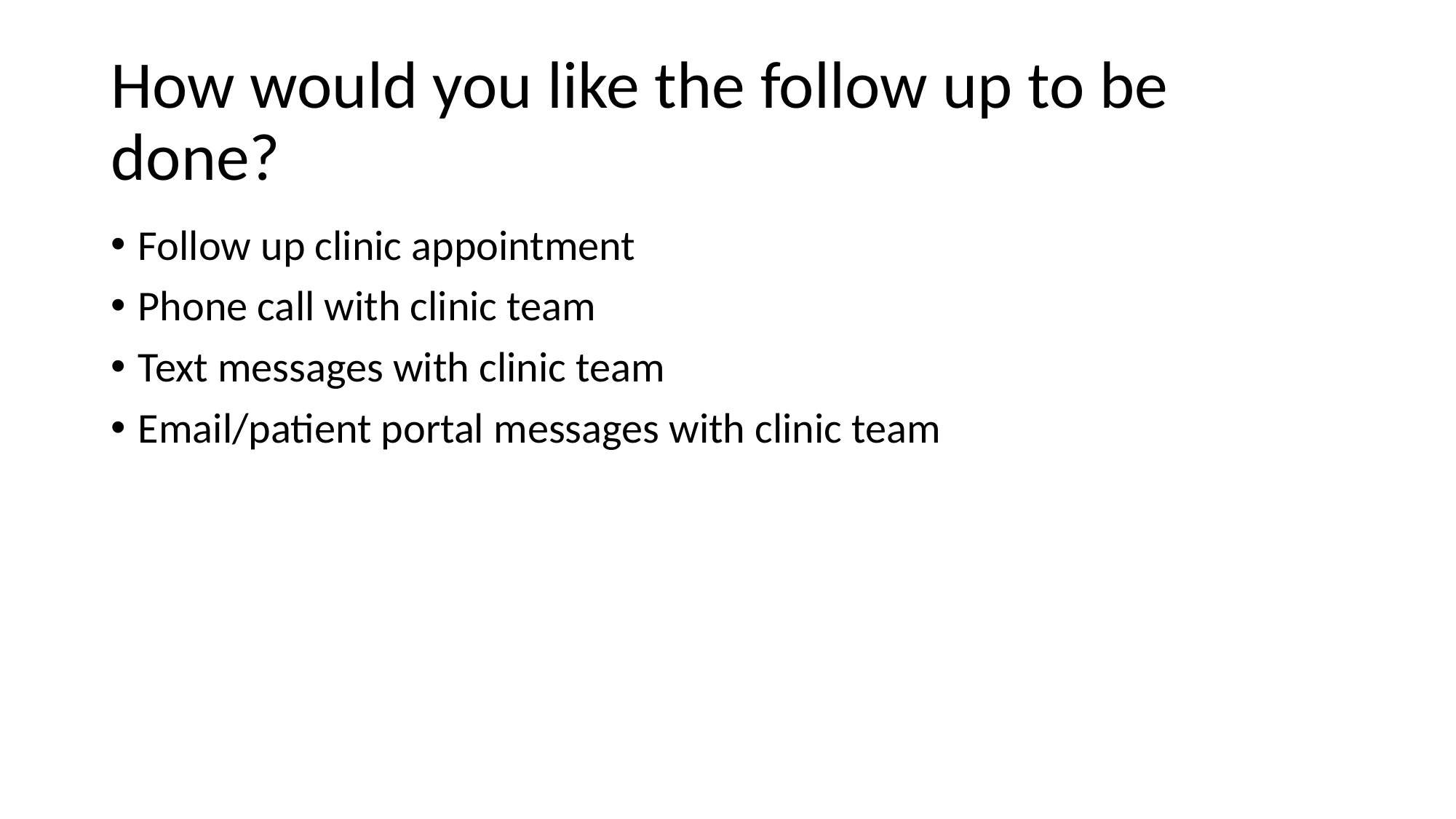

# How would you like the follow up to be done?
Follow up clinic appointment
Phone call with clinic team
Text messages with clinic team
Email/patient portal messages with clinic team